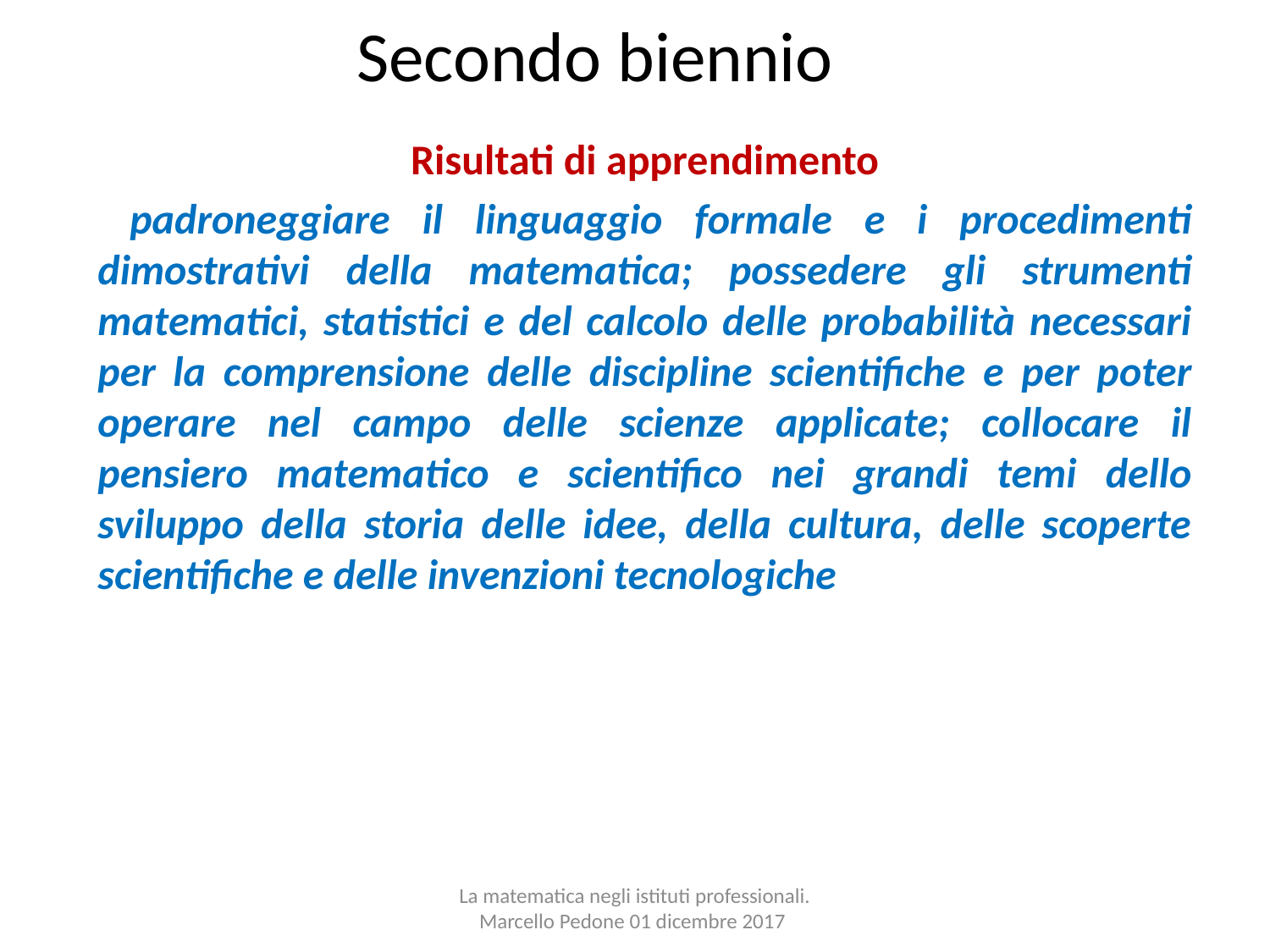

# Secondo biennio
Risultati di apprendimento
 padroneggiare il linguaggio formale e i procedimenti dimostrativi della matematica; possedere gli strumenti matematici, statistici e del calcolo delle probabilità necessari per la comprensione delle discipline scientifiche e per poter operare nel campo delle scienze applicate; collocare il pensiero matematico e scientifico nei grandi temi dello sviluppo della storia delle idee, della cultura, delle scoperte scientifiche e delle invenzioni tecnologiche
La matematica negli istituti professionali. Marcello Pedone 01 dicembre 2017